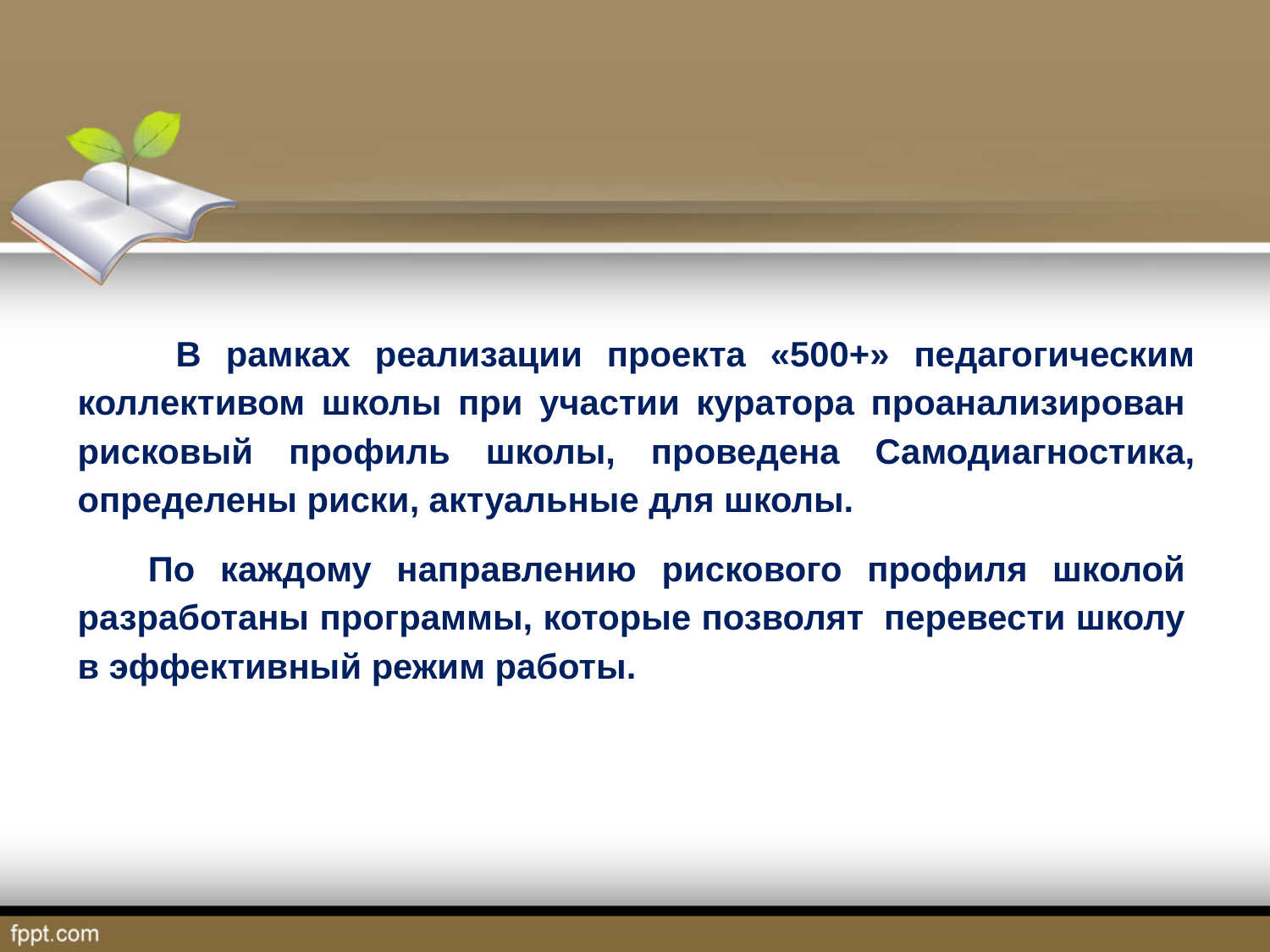

#
    В рамках реализации проекта «500+» педагогическим коллективом школы при участии куратора проанализирован  рисковый профиль школы, проведена Самодиагностика, определены риски, актуальные для школы.
   По каждому направлению рискового профиля школой  разработаны программы, которые позволят  перевести школу  в эффективный режим работы.